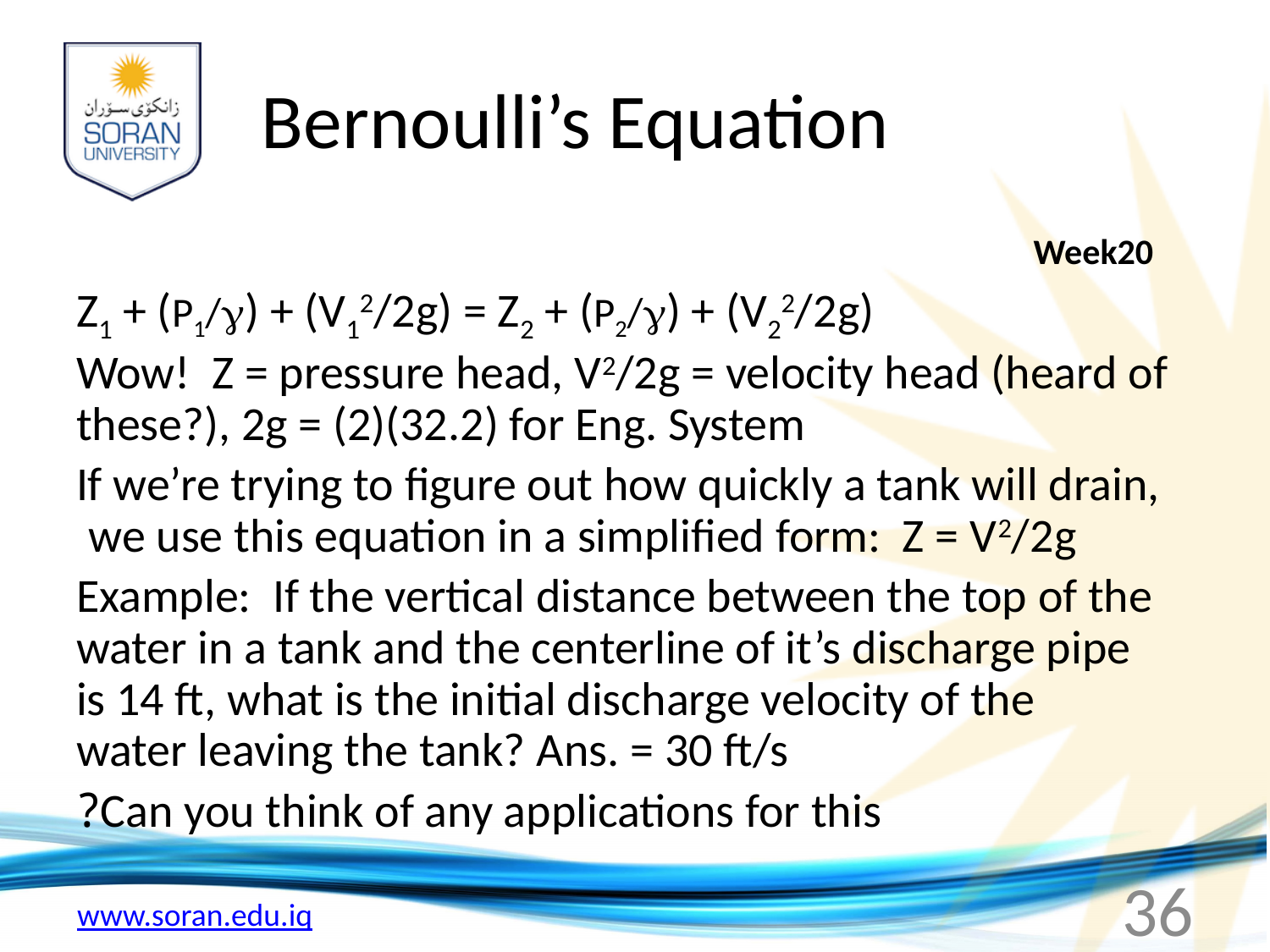

# Bernoulli’s Equation
Week20
Z1 + (P1/γ) + (V12/2g) = Z2 + (P2/γ) + (V22/2g)
Wow!  Z = pressure head, V2/2g = velocity head (heard of these?), 2g = (2)(32.2) for Eng. System
If we’re trying to figure out how quickly a tank will drain, we use this equation in a simplified form:  Z = V2/2g
Example:  If the vertical distance between the top of the water in a tank and the centerline of it’s discharge pipe is 14 ft, what is the initial discharge velocity of the water leaving the tank? Ans. = 30 ft/s
Can you think of any applications for this?

36